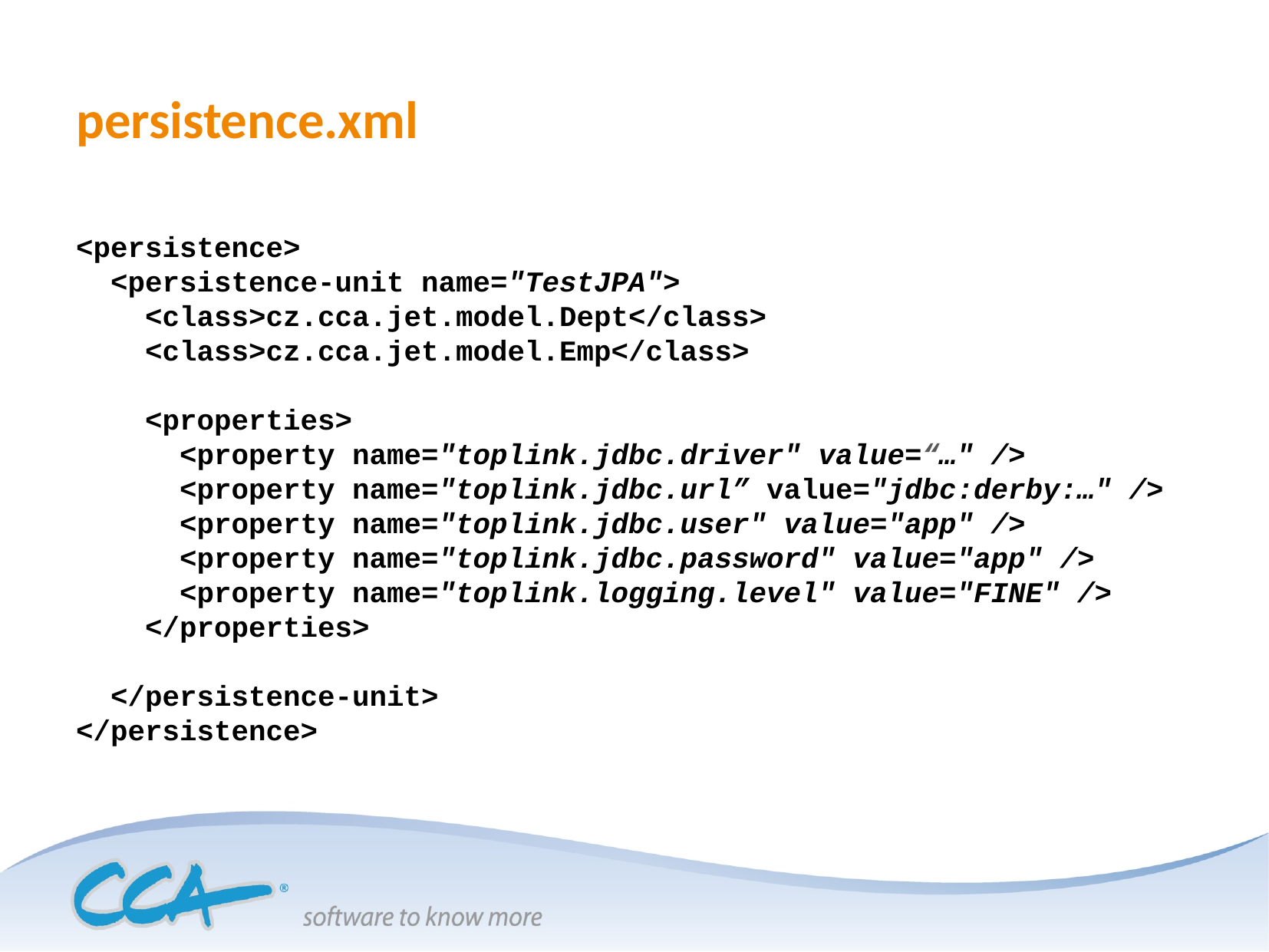

# persistence.xml
<persistence>
  <persistence-unit name="TestJPA">
    <class>cz.cca.jet.model.Dept</class>
    <class>cz.cca.jet.model.Emp</class>

    <properties>
      <property name="toplink.jdbc.driver" value=“…" />
      <property name="toplink.jdbc.url” value="jdbc:derby:…" />
      <property name="toplink.jdbc.user" value="app" />
      <property name="toplink.jdbc.password" value="app" />
      <property name="toplink.logging.level" value="FINE" />
    </properties>

  </persistence-unit>
</persistence>